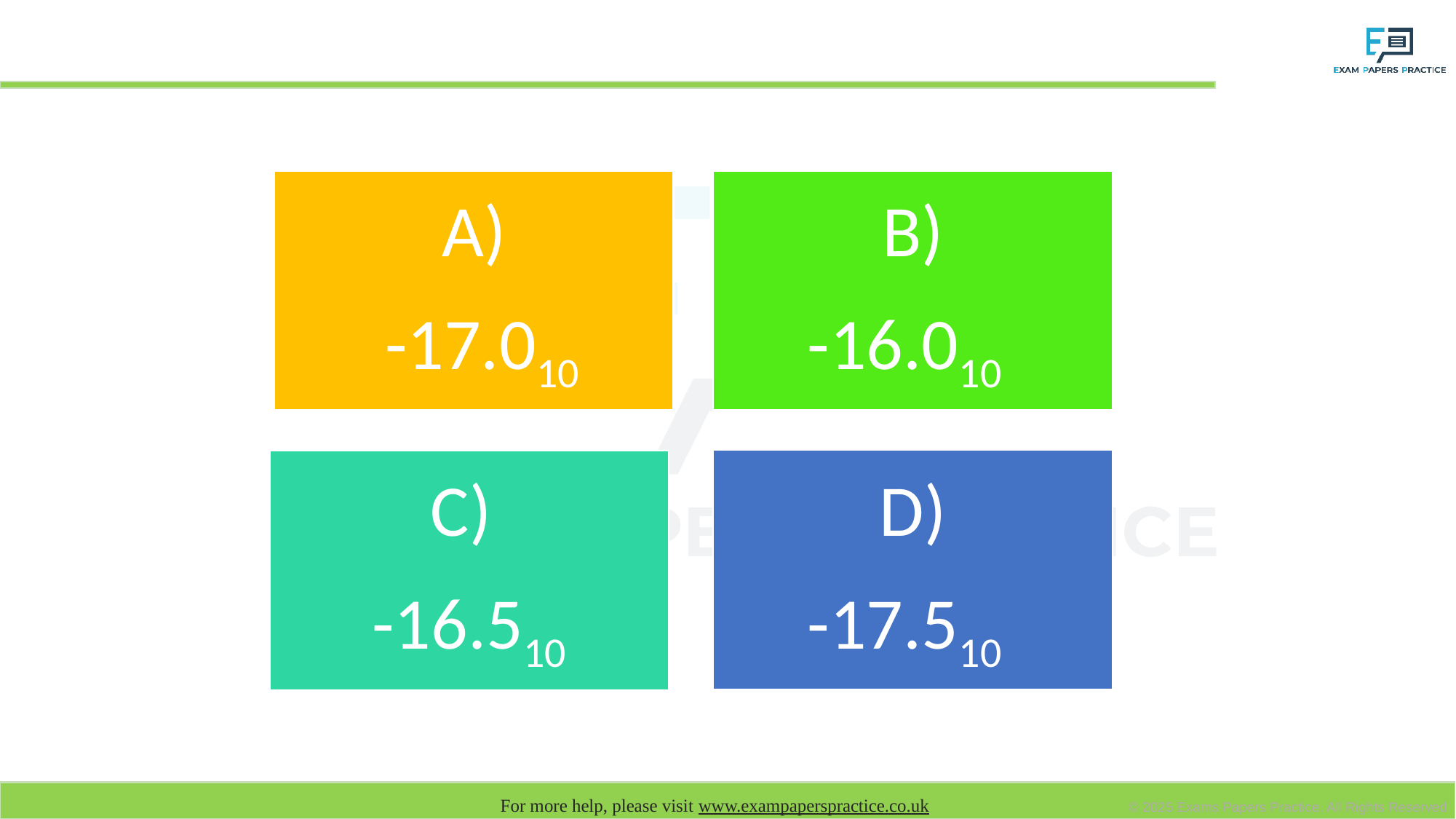

# What is the denary value for the floating point number 1.0111010 01012?
A)
 -17.010
B)
-16.010
C)
-16.510
D)
-17.510